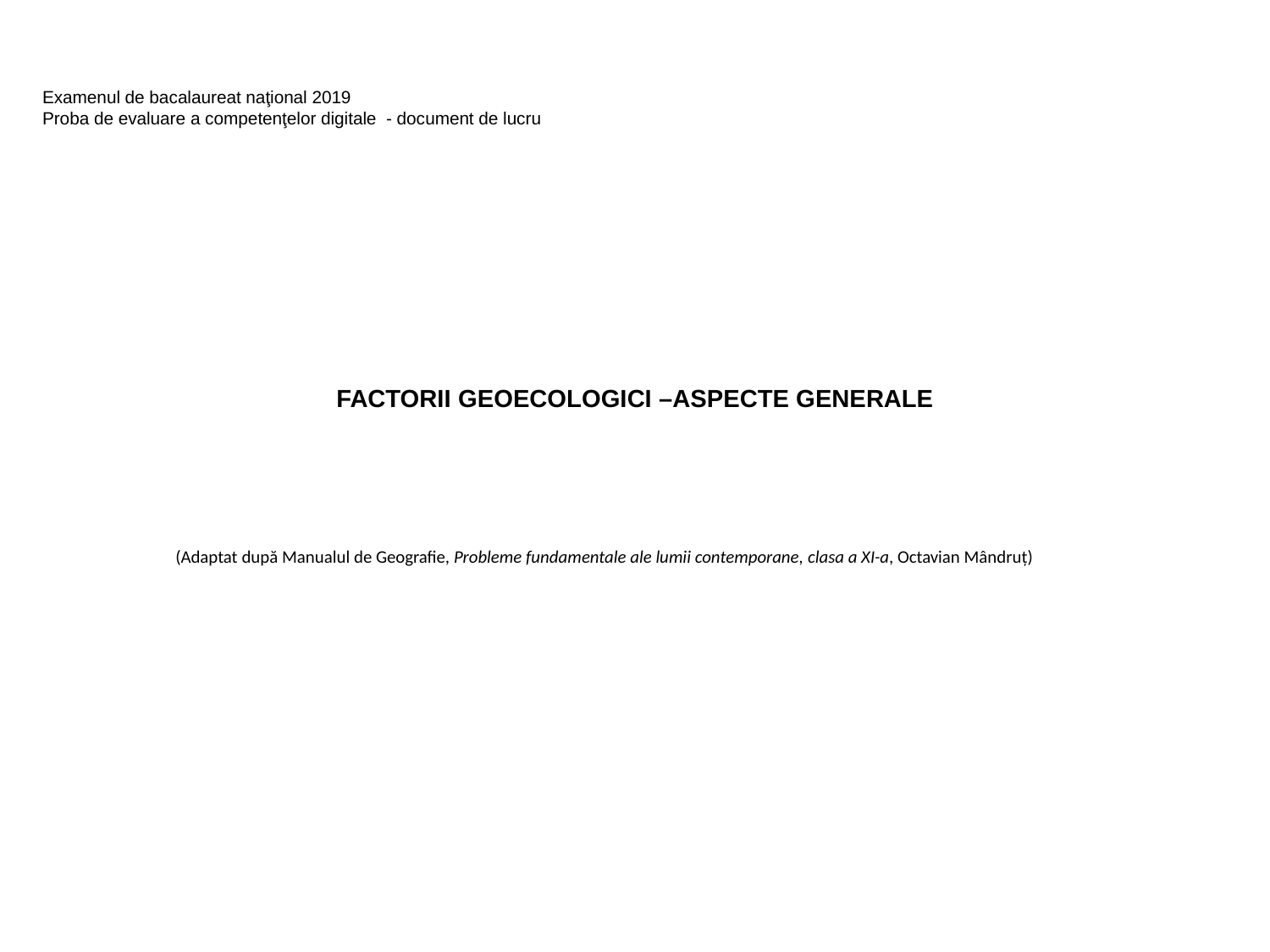

Examenul de bacalaureat naţional 2019
Proba de evaluare a competenţelor digitale  - document de lucru
# FACTORII GEOECOLOGICI –ASPECTE GENERALE
(Adaptat după Manualul de Geografie, Probleme fundamentale ale lumii contemporane, clasa a XI-a, Octavian Mândruț)